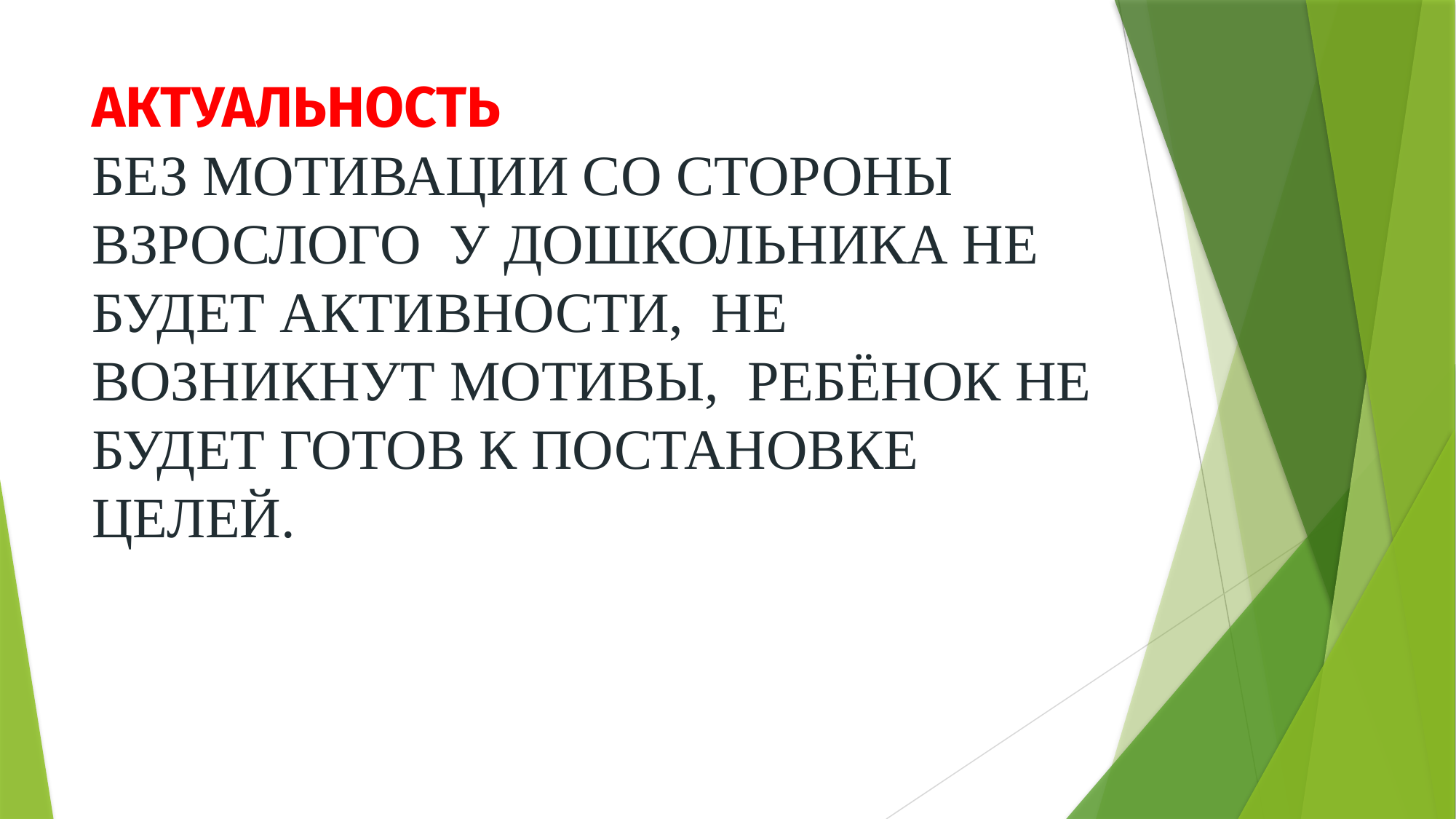

# АКТУАЛЬНОСТЬ БЕЗ МОТИВАЦИИ СО СТОРОНЫ ВЗРОСЛОГО  У ДОШКОЛЬНИКА НЕ БУДЕТ АКТИВНОСТИ,  НЕ ВОЗНИКНУТ МОТИВЫ,  РЕБЁНОК НЕ БУДЕТ ГОТОВ К ПОСТАНОВКЕ ЦЕЛЕЙ.